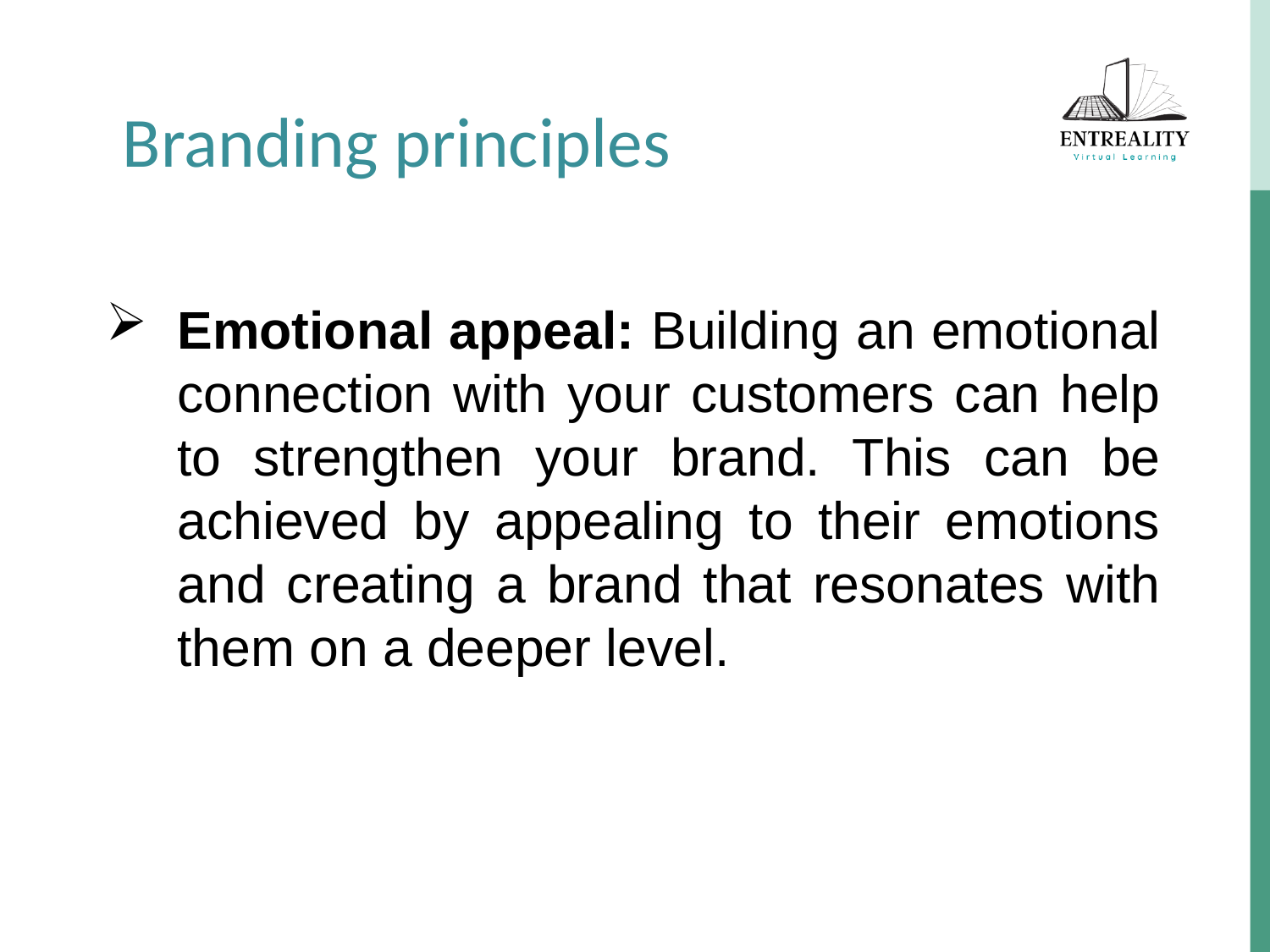

Branding principles
Emotional appeal: Building an emotional connection with your customers can help to strengthen your brand. This can be achieved by appealing to their emotions and creating a brand that resonates with them on a deeper level.